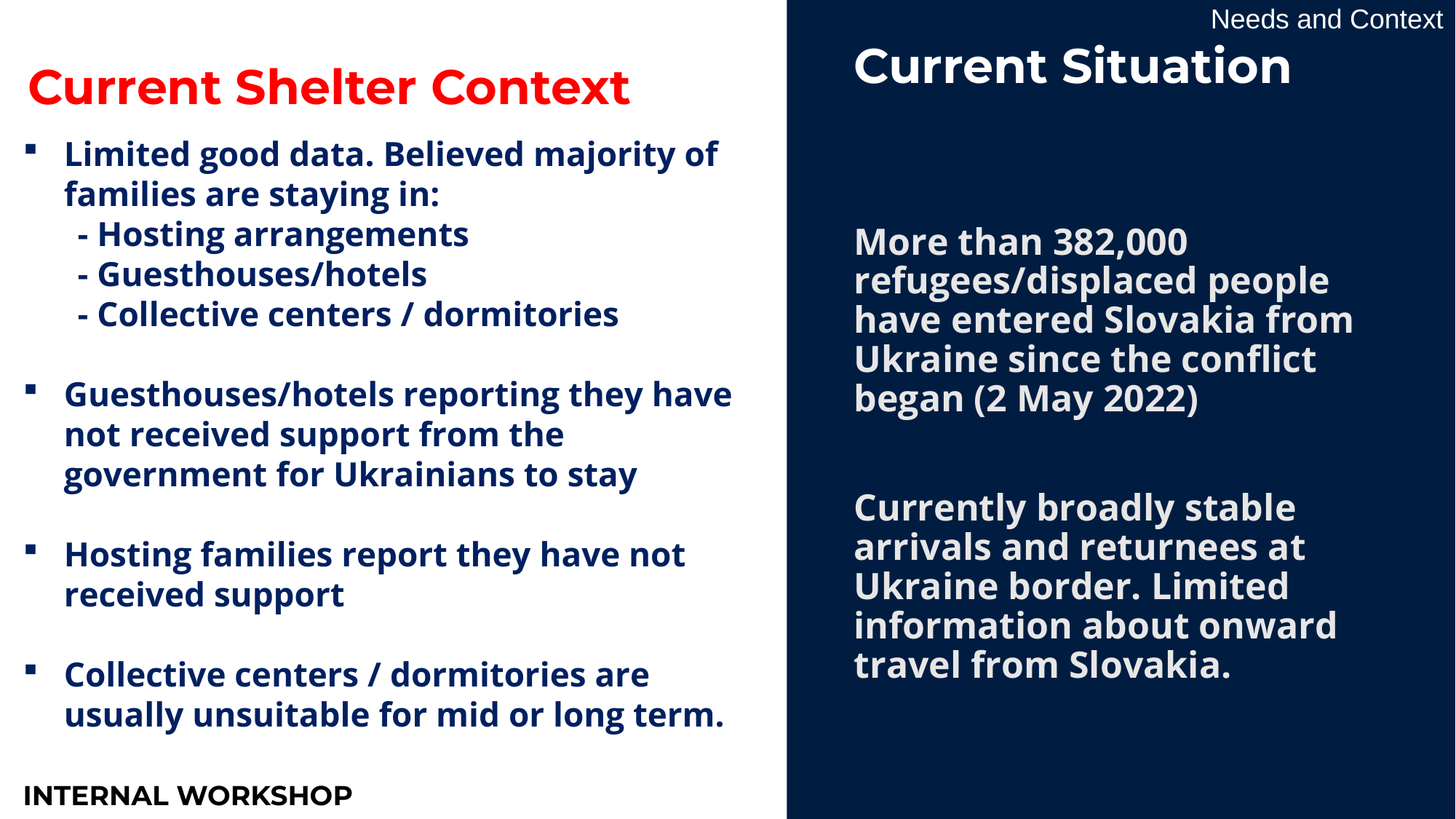

Needs and Context
Current Situation
Current Shelter Context
Limited good data. Believed majority of families are staying in:
- Hosting arrangements
- Guesthouses/hotels
- Collective centers / dormitories

Guesthouses/hotels reporting they have not received support from the government for Ukrainians to stay

Hosting families report they have not received support

Collective centers / dormitories are usually unsuitable for mid or long term.

More than 382,000 refugees/displaced people have entered Slovakia from Ukraine since the conflict began (2 May 2022)

Currently broadly stable arrivals and returnees at Ukraine border. Limited information about onward travel from Slovakia.

INTERNAL WORKSHOP